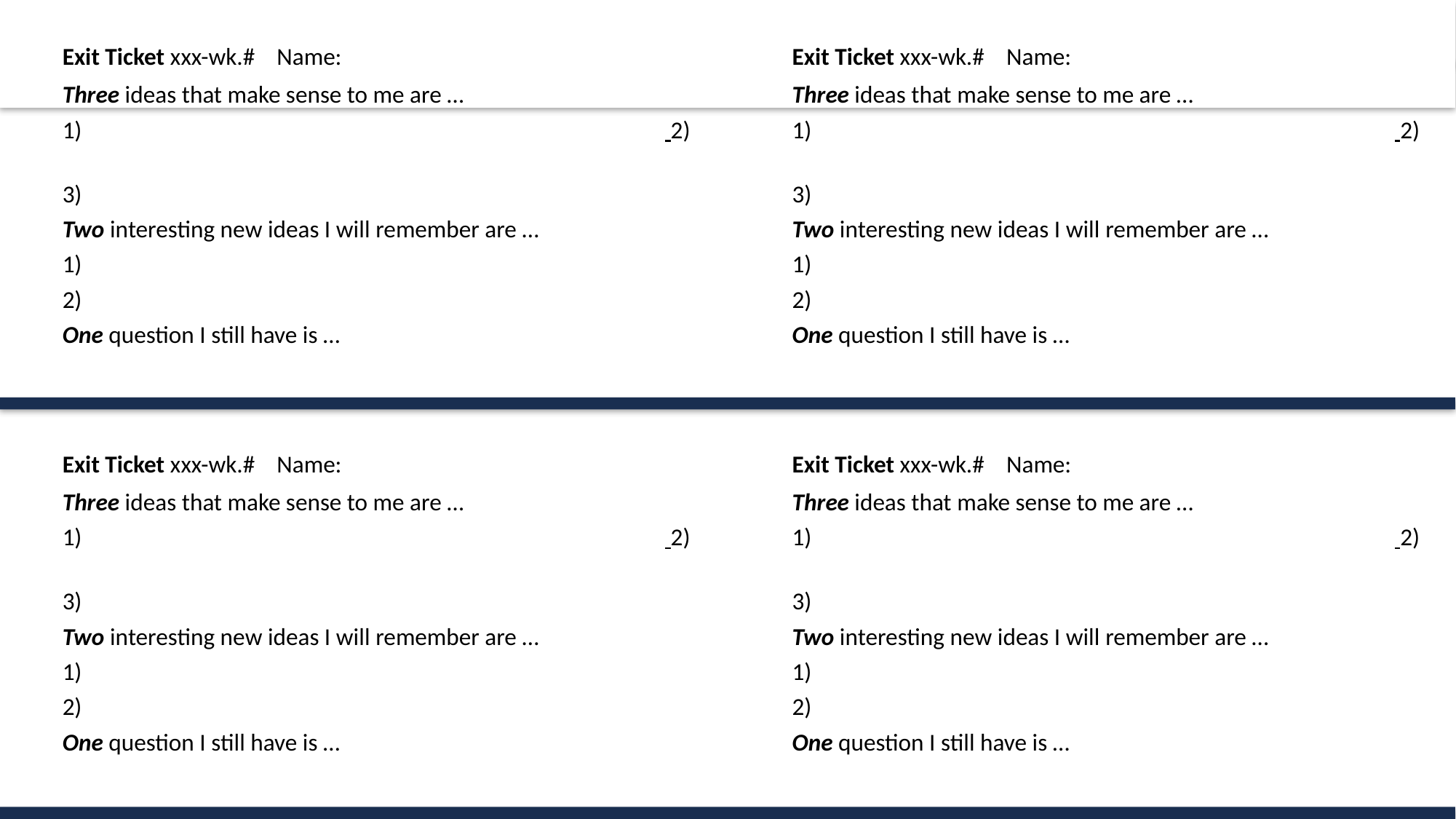

Exit Ticket xxx-wk.#    Name:
Three ideas that make sense to me are …
1)	 2)
3)
Two interesting new ideas I will remember are …
1)
2)
One question I still have is …

Exit Ticket xxx-wk.#    Name:
Three ideas that make sense to me are …
1)	 2)
3)
Two interesting new ideas I will remember are …
1)
2)
One question I still have is …

Exit Ticket xxx-wk.#    Name:
Three ideas that make sense to me are …
1)	 2)
3)
Two interesting new ideas I will remember are …
1)
2)
One question I still have is …

Exit Ticket xxx-wk.#    Name:
Three ideas that make sense to me are …
1)	 2)
3)
Two interesting new ideas I will remember are …
1)
2)
One question I still have is …